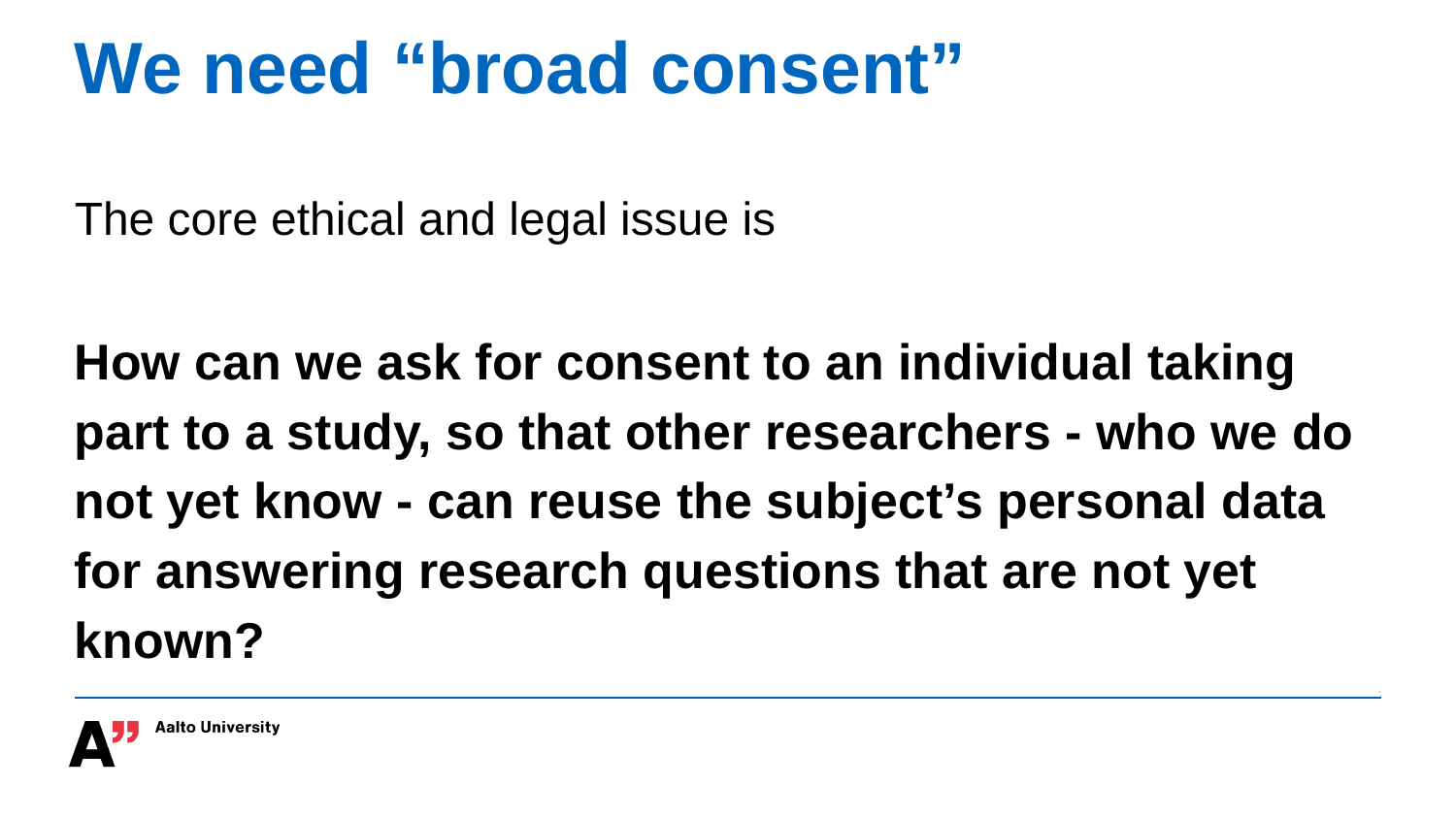

# We need “broad consent”
The core ethical and legal issue is

How can we ask for consent to an individual taking part to a study, so that other researchers - who we do not yet know - can reuse the subject’s personal data for answering research questions that are not yet known?

30